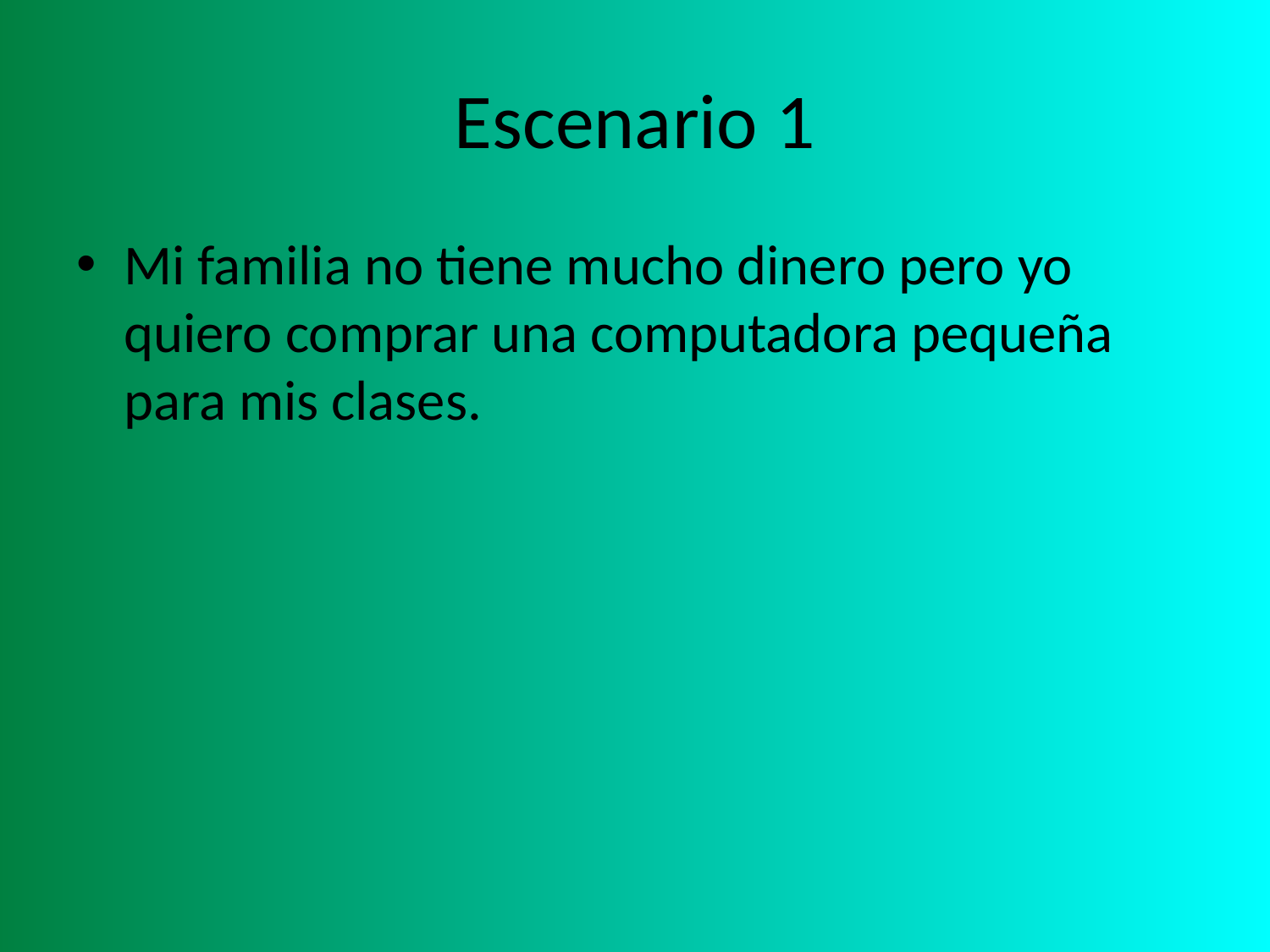

# Escenario 1
Mi familia no tiene mucho dinero pero yo quiero comprar una computadora pequeña para mis clases.